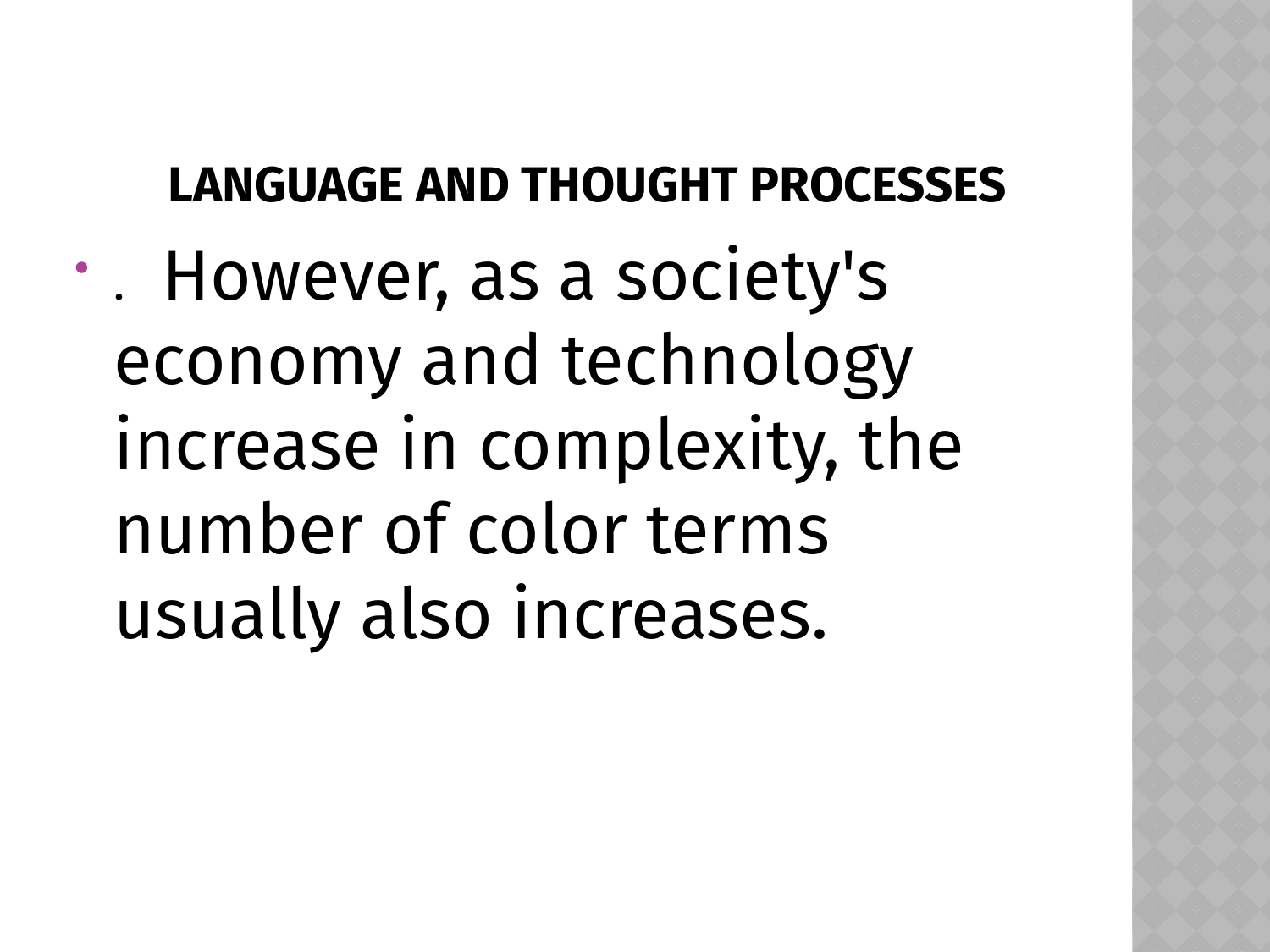

# Language and thought processes
.  However, as a society's economy and technology increase in complexity, the number of color terms usually also increases.